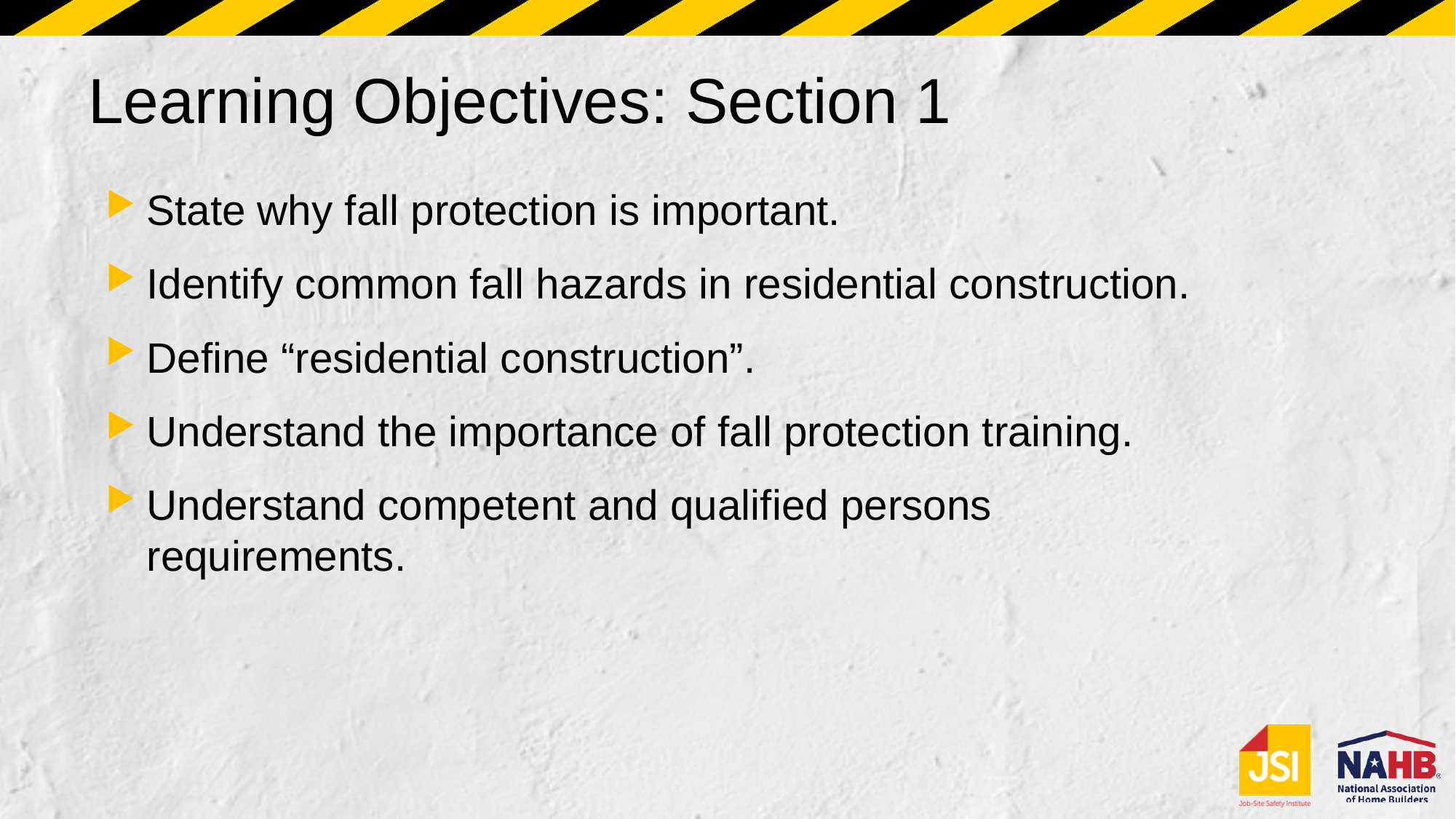

# Learning Objectives: Section 1
State why fall protection is important.
Identify common fall hazards in residential construction.
Define “residential construction”.
Understand the importance of fall protection training.
Understand competent and qualified persons requirements.